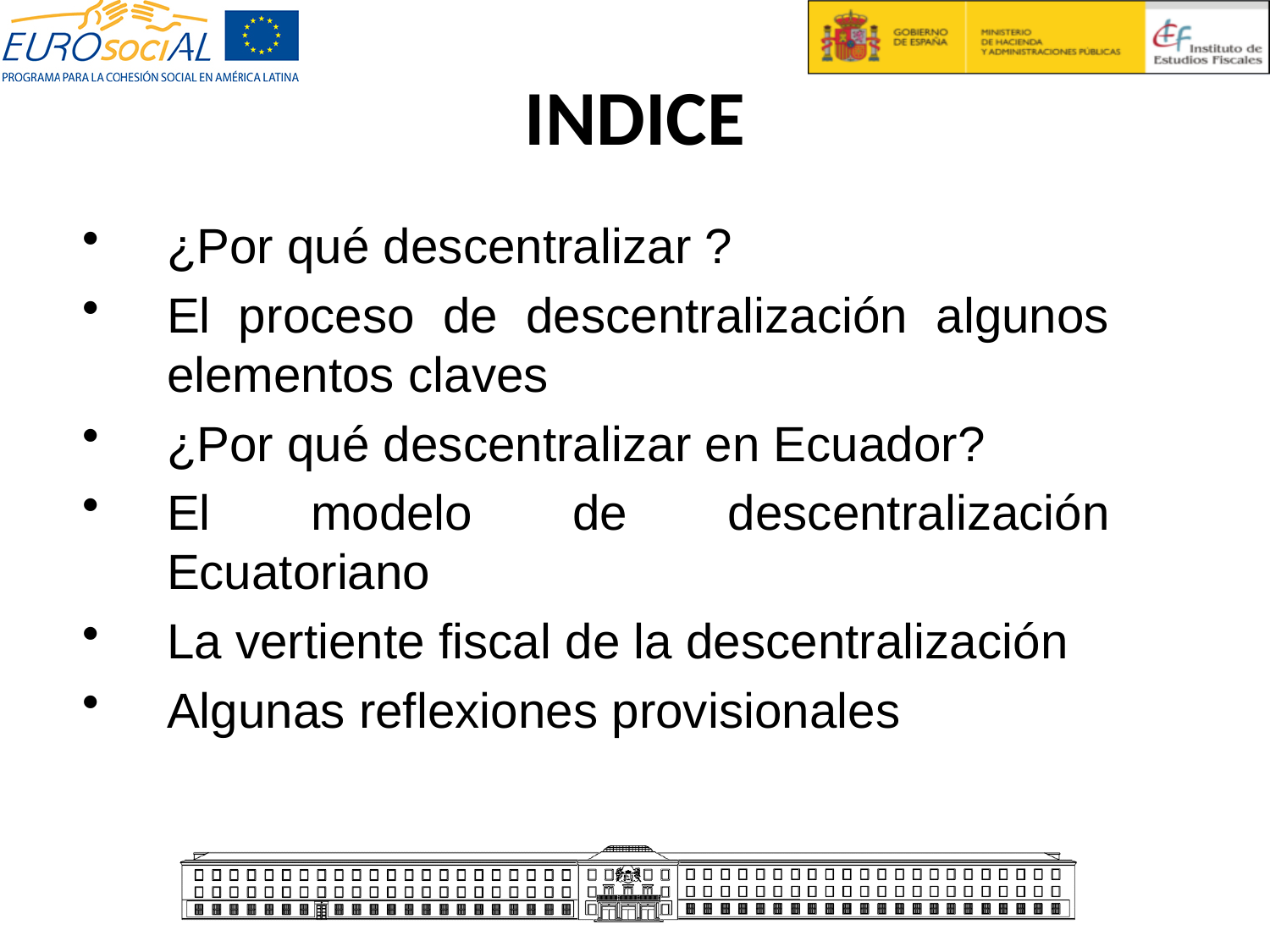

INDICE
¿Por qué descentralizar ?
El proceso de descentralización algunos elementos claves
¿Por qué descentralizar en Ecuador?
El modelo de descentralización Ecuatoriano
La vertiente fiscal de la descentralización
Algunas reflexiones provisionales